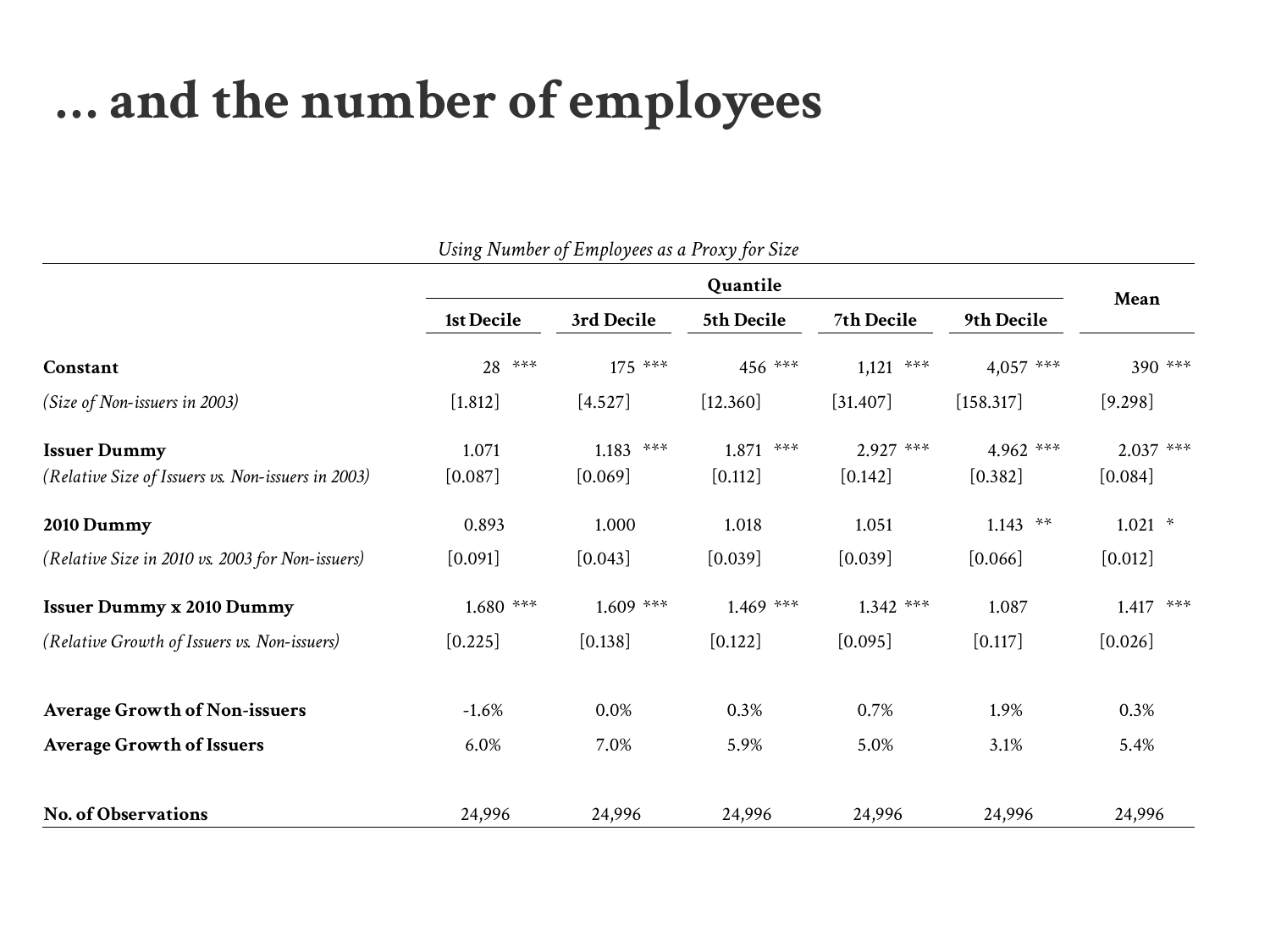

… and the number of employees
| Using Number of Employees as a Proxy for Size |  |  |  |  |  |  |  |  |  |  |  |  |  |  |  |  |  |  |
| --- | --- | --- | --- | --- | --- | --- | --- | --- | --- | --- | --- | --- | --- | --- | --- | --- | --- | --- |
|  |  | Quantile |  |  |  |  |  |  |  |  |  |  |  |  |  |  | Mean |  |
|  |  | 1st Decile |  |  | 3rd Decile |  |  | 5th Decile |  |  | 7th Decile |  |  | 9th Decile |  |  |  |  |
| Constant |  | 28 | \*\*\* |  | 175 | \*\*\* |  | 456 | \*\*\* |  | 1,121 | \*\*\* |  | 4,057 | \*\*\* |  | 390 | \*\*\* |
| (Size of Non-issuers in 2003) |  | [1.812] |  |  | [4.527] |  |  | [12.360] |  |  | [31.407] |  |  | [158.317] |  |  | [9.298] |  |
| Issuer Dummy |  | 1.071 |  |  | 1.183 | \*\*\* |  | 1.871 | \*\*\* |  | 2.927 | \*\*\* |  | 4.962 | \*\*\* |  | 2.037 | \*\*\* |
| (Relative Size of Issuers vs. Non-issuers in 2003) |  | [0.087] |  |  | [0.069] |  |  | [0.112] |  |  | [0.142] |  |  | [0.382] |  |  | [0.084] |  |
| 2010 Dummy |  | 0.893 |  |  | 1.000 |  |  | 1.018 |  |  | 1.051 |  |  | 1.143 | \*\* |  | 1.021 | \* |
| (Relative Size in 2010 vs. 2003 for Non-issuers) |  | [0.091] |  |  | [0.043] |  |  | [0.039] |  |  | [0.039] |  |  | [0.066] |  |  | [0.012] |  |
| Issuer Dummy x 2010 Dummy |  | 1.680 | \*\*\* |  | 1.609 | \*\*\* |  | 1.469 | \*\*\* |  | 1.342 | \*\*\* |  | 1.087 |  |  | 1.417 | \*\*\* |
| (Relative Growth of Issuers vs. Non-issuers) |  | [0.225] |  |  | [0.138] |  |  | [0.122] |  |  | [0.095] |  |  | [0.117] |  |  | [0.026] |  |
|  |  |  |  |  |  |  |  |  |  |  |  |  |  |  |  |  |  |  |
| Average Growth of Non-issuers |  | -1.6% |  |  | 0.0% |  |  | 0.3% |  |  | 0.7% |  |  | 1.9% |  |  | 0.3% |  |
| Average Growth of Issuers |  | 6.0% |  |  | 7.0% |  |  | 5.9% |  |  | 5.0% |  |  | 3.1% |  |  | 5.4% |  |
|  |  |  |  |  |  |  |  |  |  |  |  |  |  |  |  |  |  |  |
| No. of Observations |  | 24,996 |  |  | 24,996 |  |  | 24,996 |  |  | 24,996 |  |  | 24,996 |  |  | 24,996 |  |